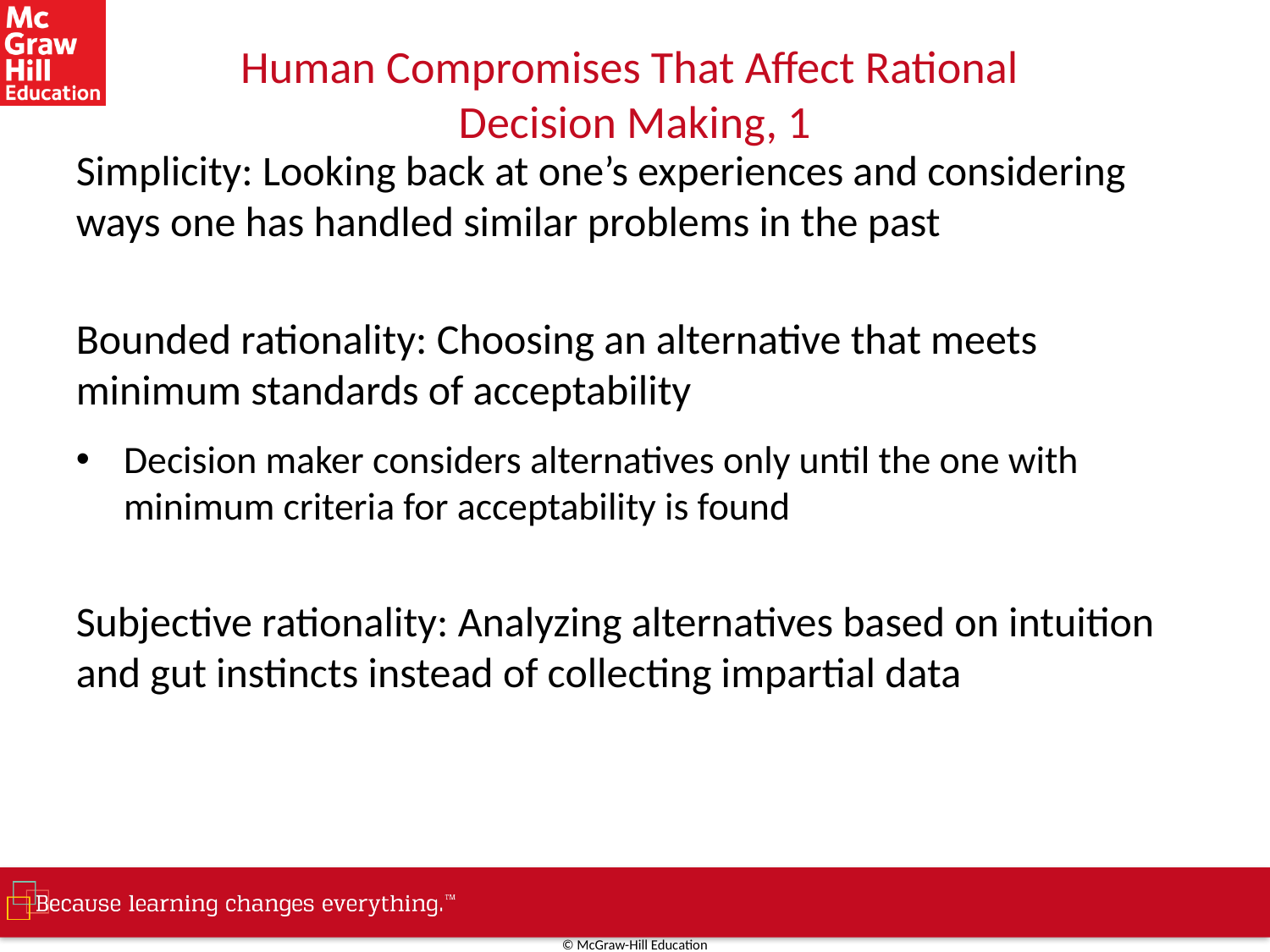

# Human Compromises That Affect Rational Decision Making, 1
Simplicity: Looking back at one’s experiences and considering ways one has handled similar problems in the past

Bounded rationality: Choosing an alternative that meets minimum standards of acceptability
Decision maker considers alternatives only until the one with minimum criteria for acceptability is found

Subjective rationality: Analyzing alternatives based on intuition and gut instincts instead of collecting impartial data